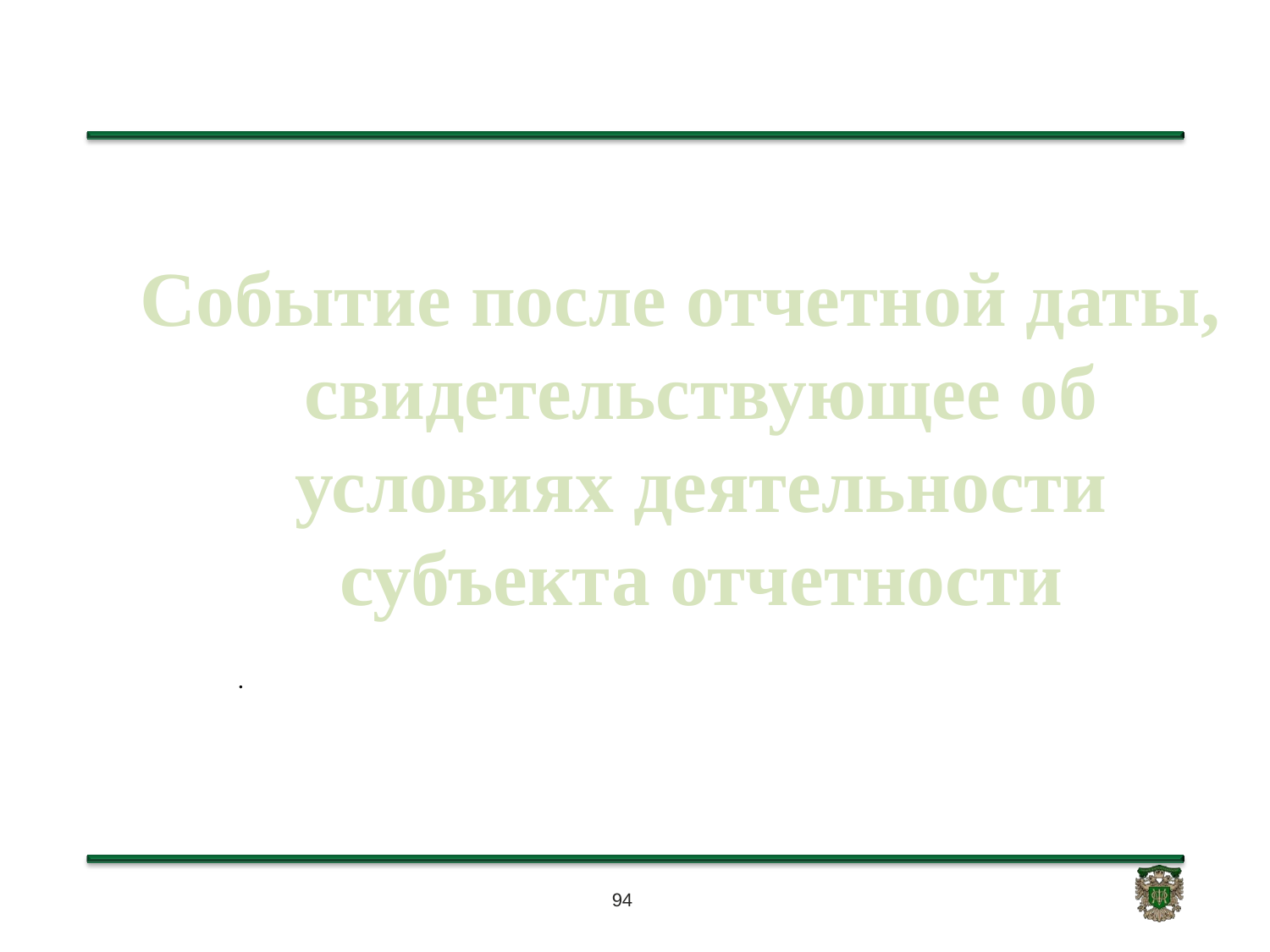

# Событие после отчетной даты, свидетельствующее об условиях деятельности субъекта отчетности

.
94